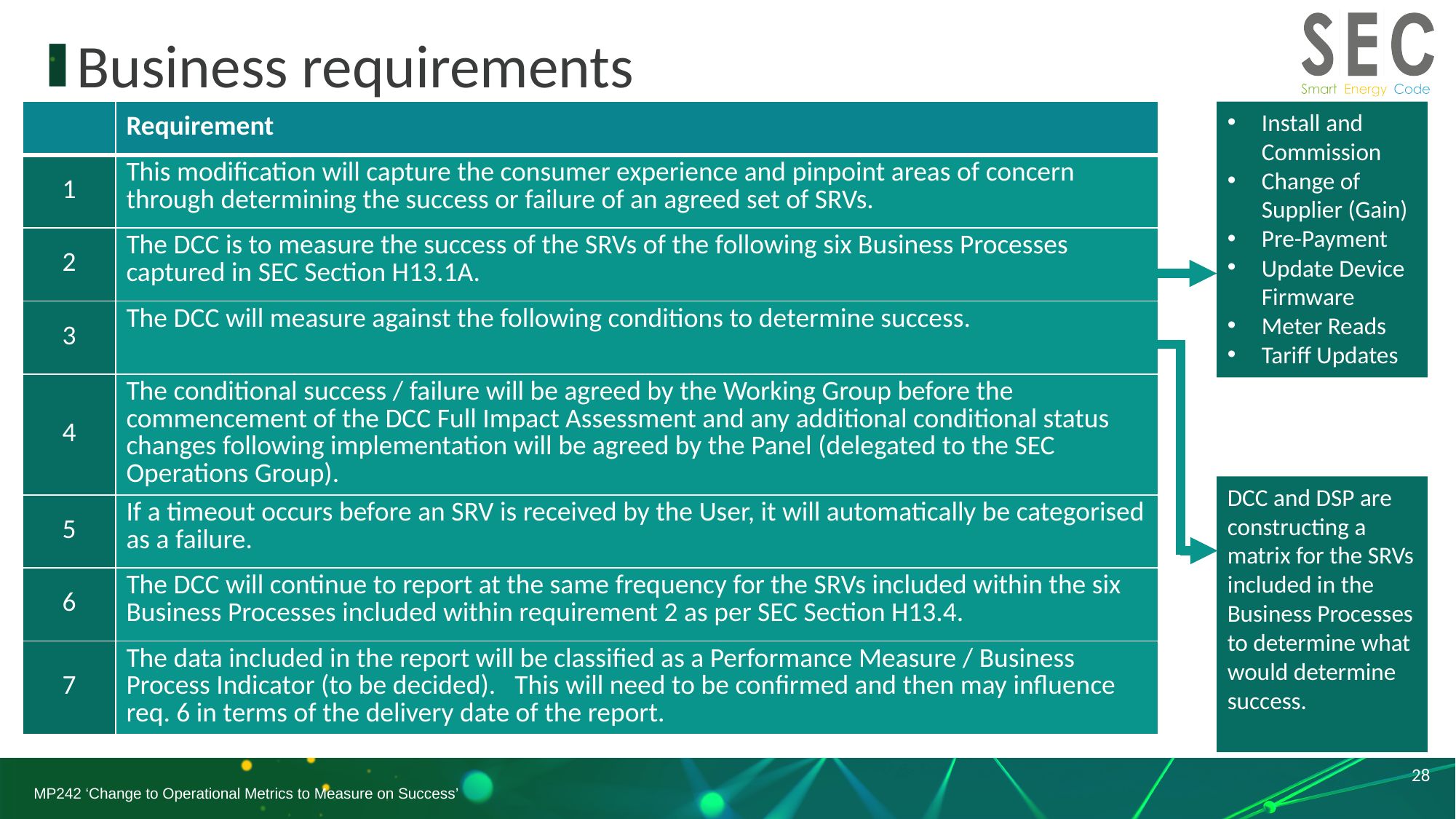

# Business requirements
|  | Requirement |
| --- | --- |
| 1 | This modification will capture the consumer experience and pinpoint areas of concern through determining the success or failure of an agreed set of SRVs. |
| 2 | The DCC is to measure the success of the SRVs of the following six Business Processes captured in SEC Section H13.1A. |
| 3 | The DCC will measure against the following conditions to determine success. |
| 4 | The conditional success / failure will be agreed by the Working Group before the commencement of the DCC Full Impact Assessment and any additional conditional status changes following implementation will be agreed by the Panel (delegated to the SEC Operations Group). |
| 5 | If a timeout occurs before an SRV is received by the User, it will automatically be categorised as a failure. |
| 6 | The DCC will continue to report at the same frequency for the SRVs included within the six Business Processes included within requirement 2 as per SEC Section H13.4. |
| 7 | The data included in the report will be classified as a Performance Measure / Business Process Indicator (to be decided).   This will need to be confirmed and then may influence req. 6 in terms of the delivery date of the report. |
Install and Commission
Change of Supplier (Gain)
Pre-Payment
Update Device Firmware
Meter Reads
Tariff Updates
DCC and DSP are constructing a matrix for the SRVs included in the Business Processes to determine what would determine success.
28
MP242 ‘Change to Operational Metrics to Measure on Success’